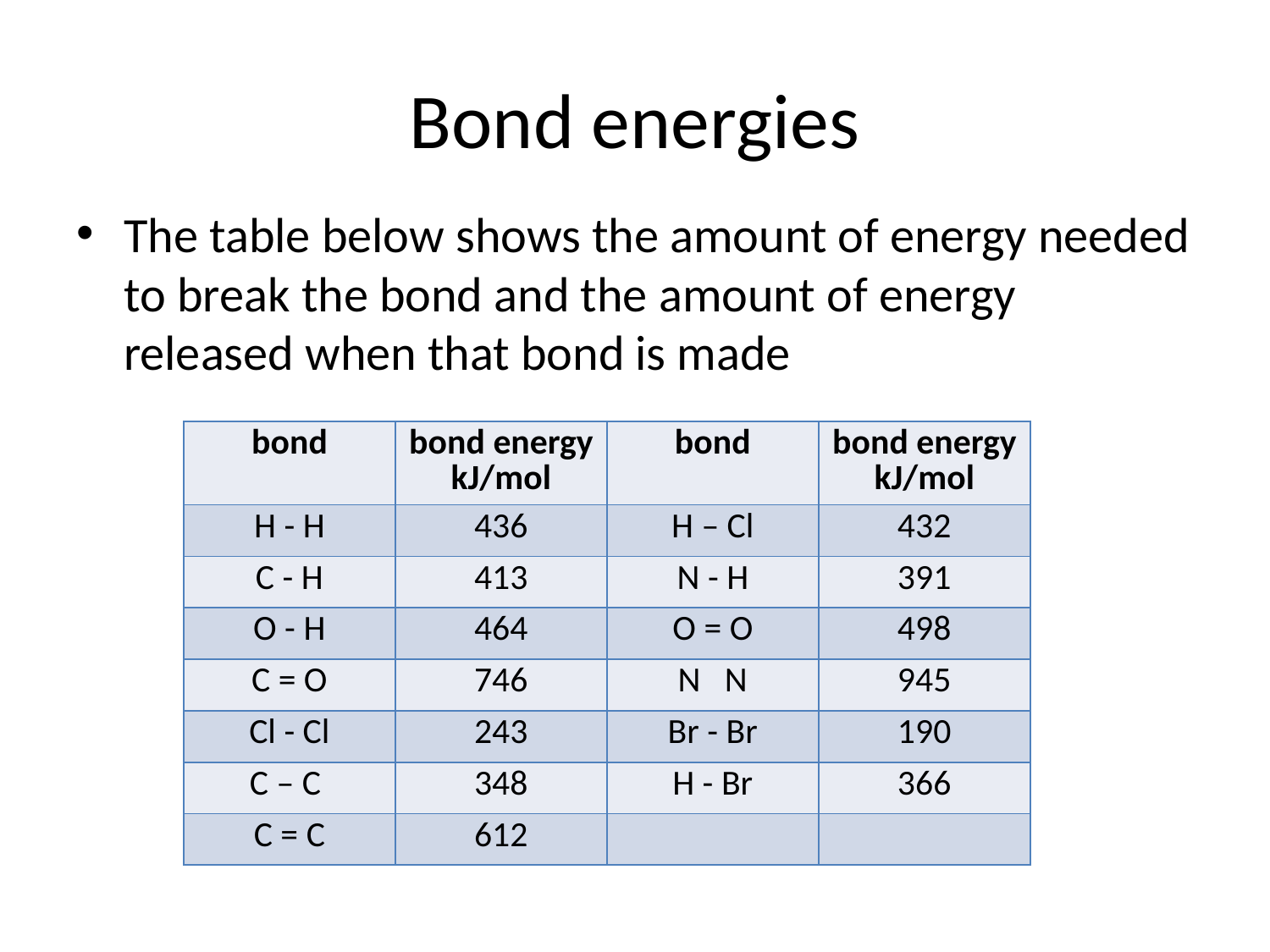

# Bond energies
The table below shows the amount of energy needed to break the bond and the amount of energy released when that bond is made

| bond | bond energy kJ/mol | bond | bond energy kJ/mol |
| --- | --- | --- | --- |
| H - H | 436 | H – Cl | 432 |
| C - H | 413 | N - H | 391 |
| O - H | 464 | O = O | 498 |
| C = O | 746 | N N | 945 |
| Cl - Cl | 243 | Br - Br | 190 |
| C – C | 348 | H - Br | 366 |
| C = C | 612 |  |  |